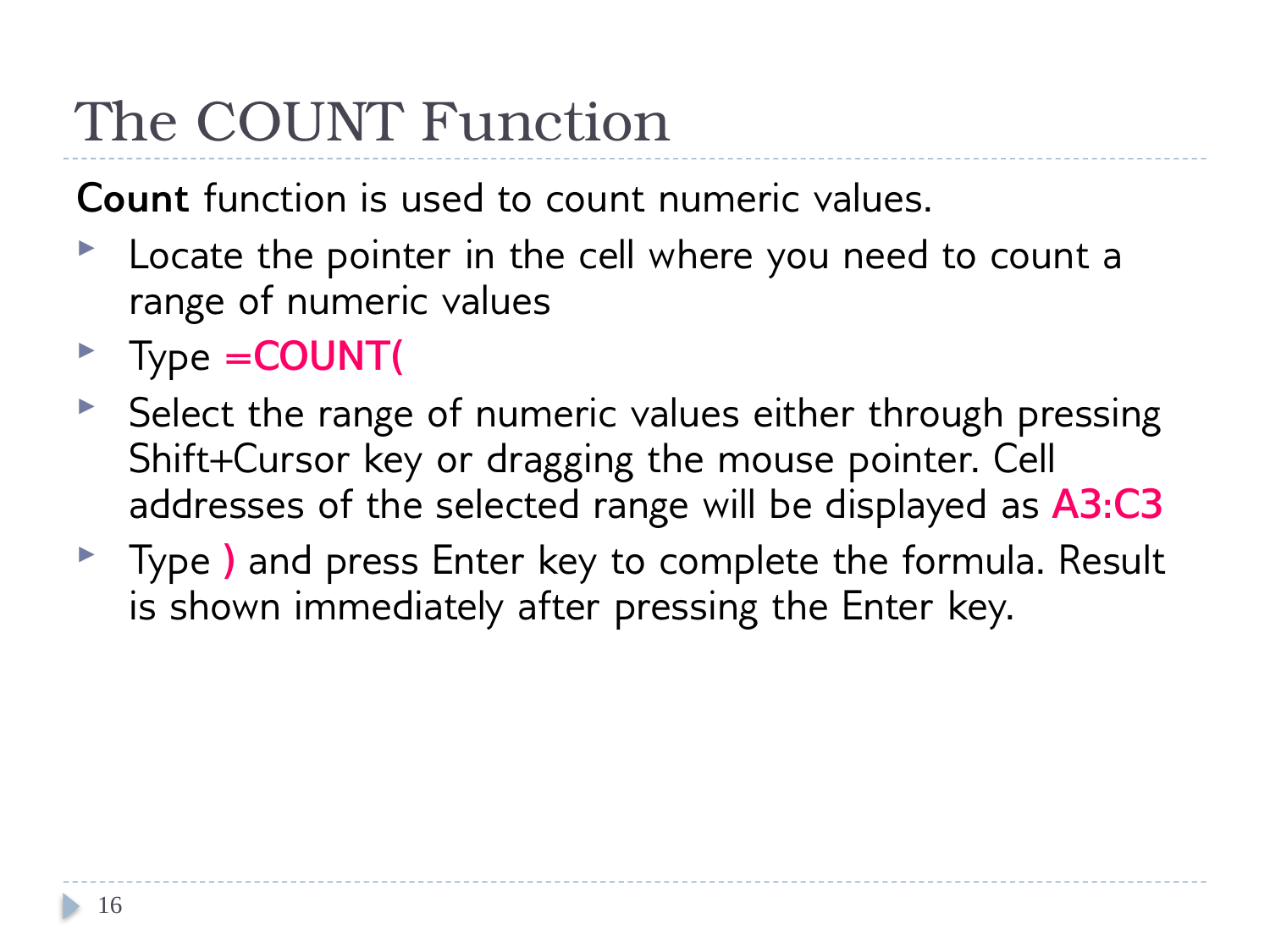

# The COUNT Function
Count function is used to count numeric values.
Locate the pointer in the cell where you need to count a range of numeric values
Type =COUNT(
Select the range of numeric values either through pressing Shift+Cursor key or dragging the mouse pointer. Cell addresses of the selected range will be displayed as A3:C3
Type ) and press Enter key to complete the formula. Result is shown immediately after pressing the Enter key.

16